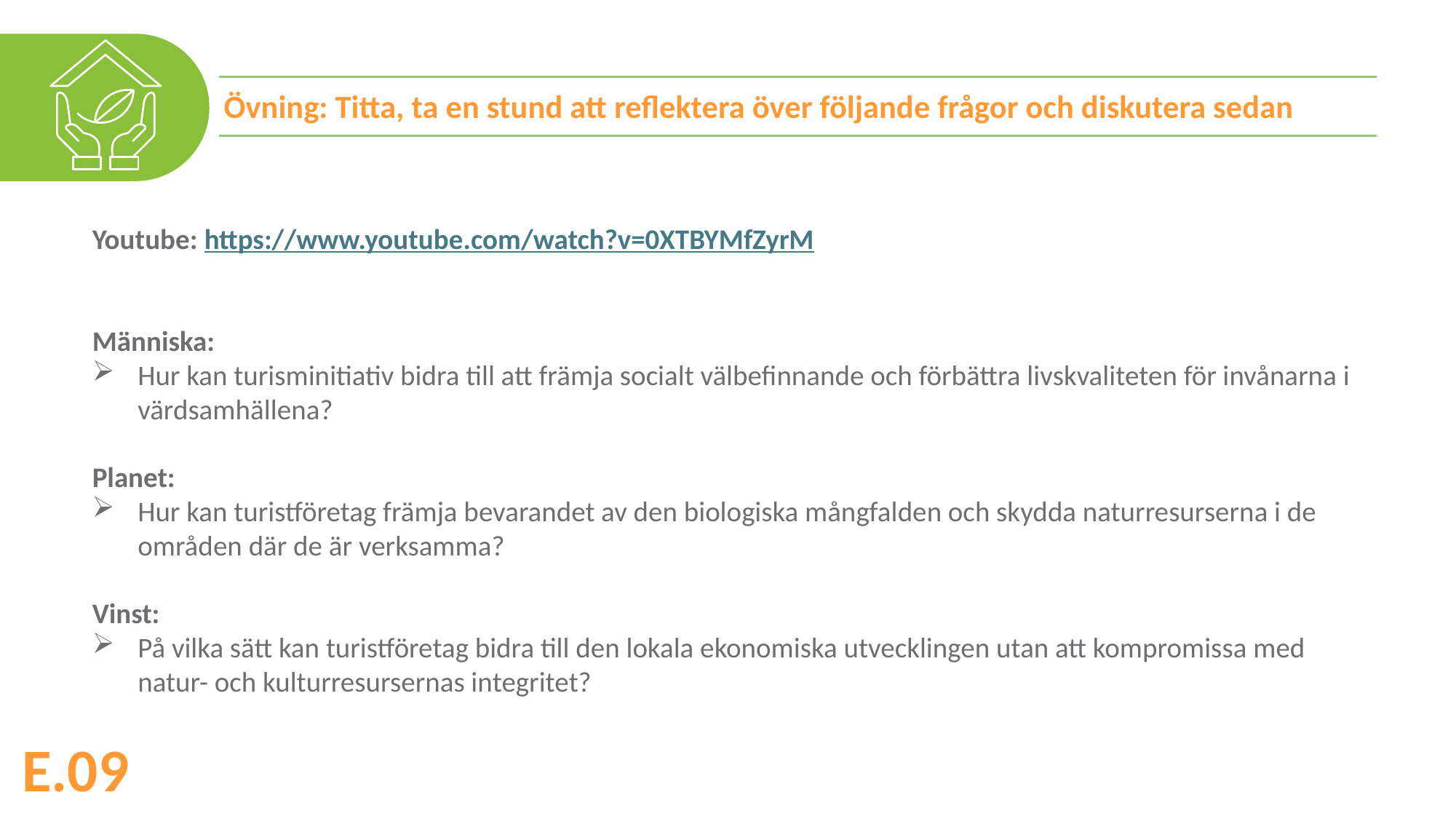

Övning: Titta, ta en stund att reflektera över följande frågor och diskutera sedan

Youtube: https://www.youtube.com/watch?v=0XTBYMfZyrM

Människa:
Hur kan turisminitiativ bidra till att främja socialt välbefinnande och förbättra livskvaliteten för invånarna i värdsamhällena?

Planet:
Hur kan turistföretag främja bevarandet av den biologiska mångfalden och skydda naturresurserna i de områden där de är verksamma?

Vinst:
På vilka sätt kan turistföretag bidra till den lokala ekonomiska utvecklingen utan att kompromissa med natur- och kulturresursernas integritet?
E.09